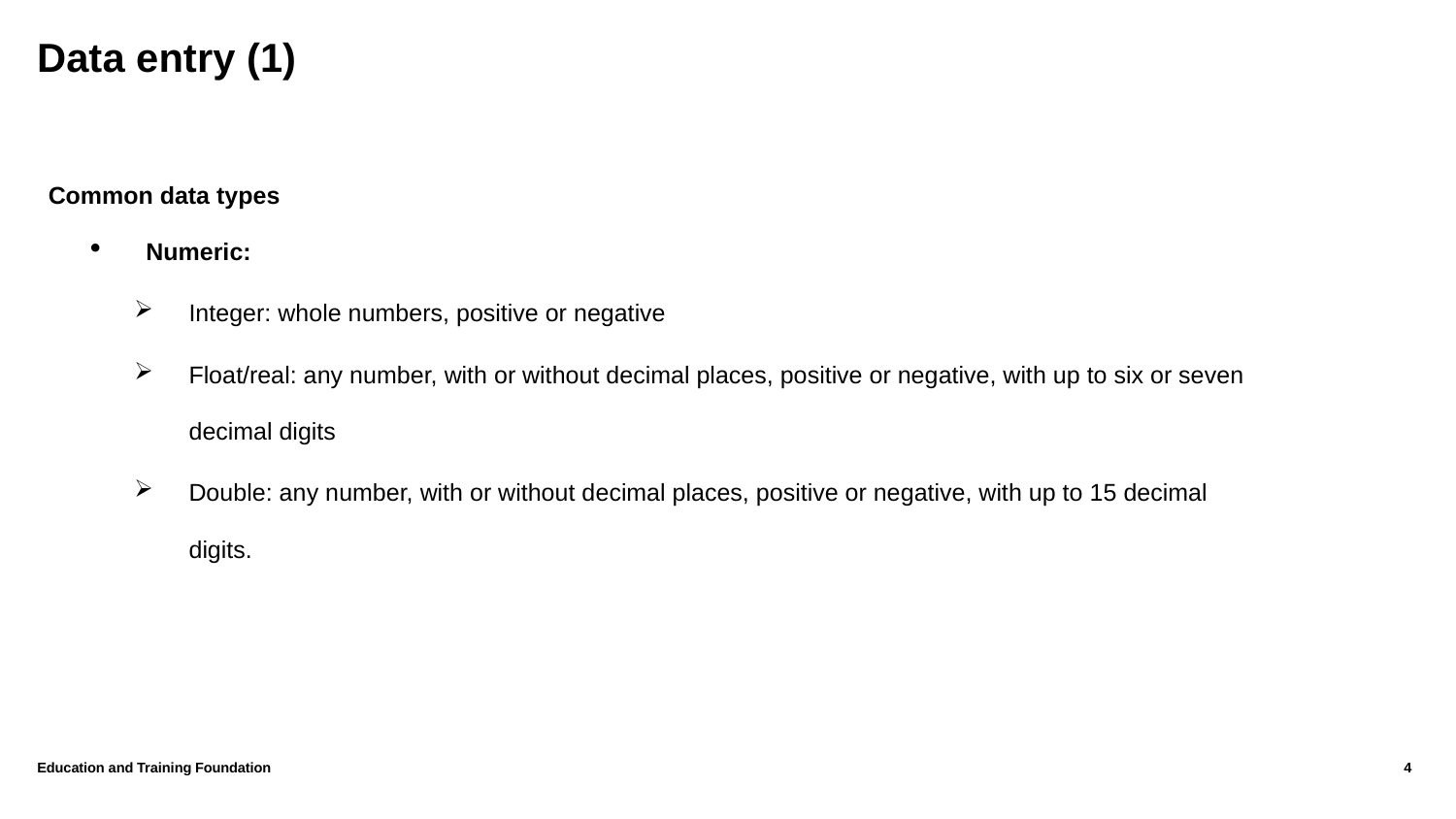

# Data entry (1)

Common data types
Numeric:
Integer: whole numbers, positive or negative
Float/real: any number, with or without decimal places, positive or negative, with up to six or seven decimal digits
Double: any number, with or without decimal places, positive or negative, with up to 15 decimal digits.

Education and Training Foundation
4